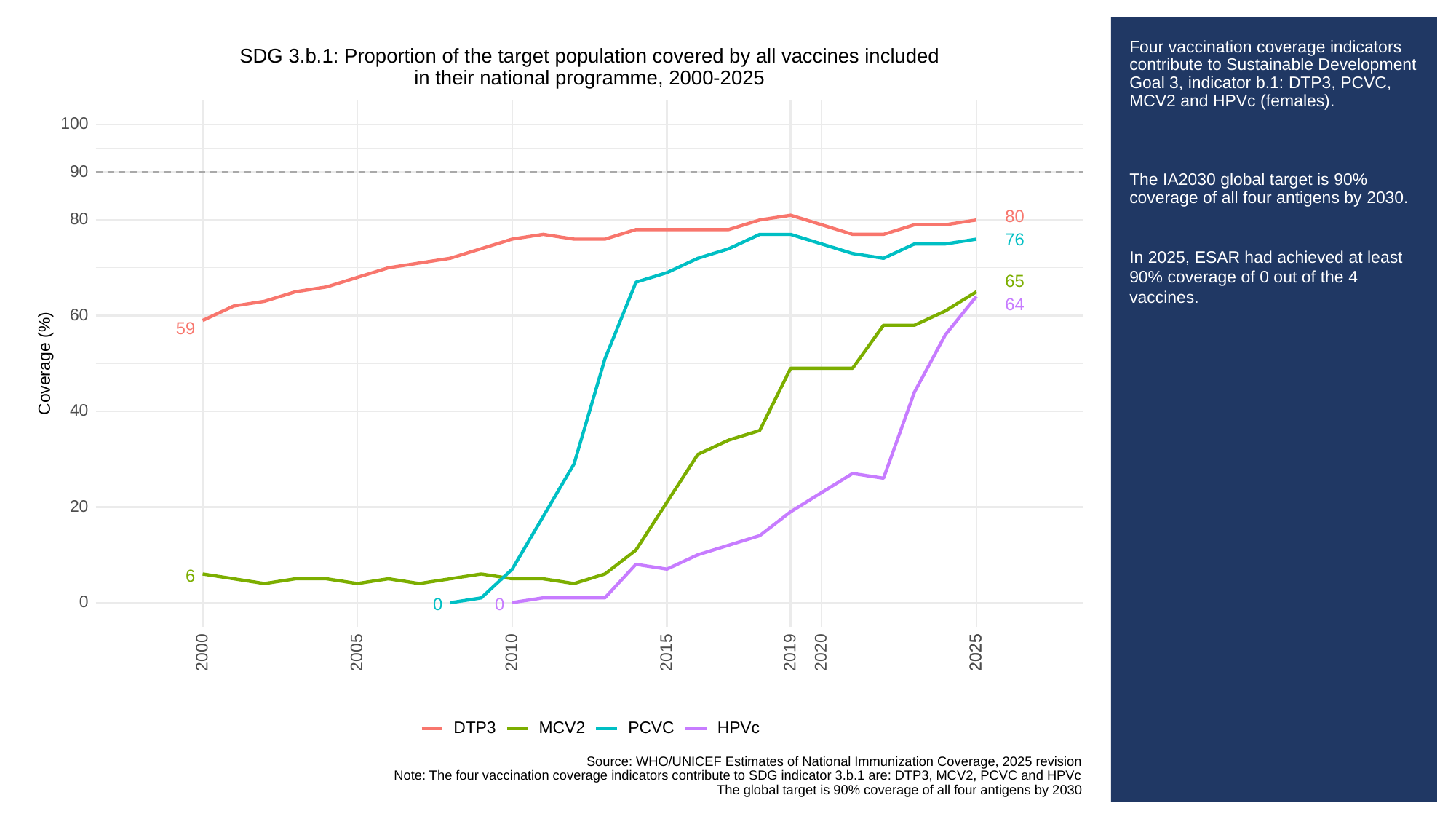

# Four vaccination coverage indicators contribute to Sustainable Development Goal 3, indicator b.1: DTP3, PCVC, MCV2 and HPVc (females).

The IA2030 global target is 90% coverage of all four antigens by 2030.

In 2025, ESAR had achieved at least 90% coverage of 0 out of the 4 vaccines.

SDG 3.b.1: Proportion of the target population covered by all vaccines included
in their national programme, 2000-2025

100

90

80
80

76

65

64
60

59
Coverage (%)

40

20

6
0
0
0

2000
2005
2010
2015
2019
2020
2025
2025
MCV2
PCVC
DTP3
HPVc

Source: WHO/UNICEF Estimates of National Immunization Coverage, 2025 revision
Note: The four vaccination coverage indicators contribute to SDG indicator 3.b.1 are: DTP3, MCV2, PCVC and HPVc
The global target is 90% coverage of all four antigens by 2030